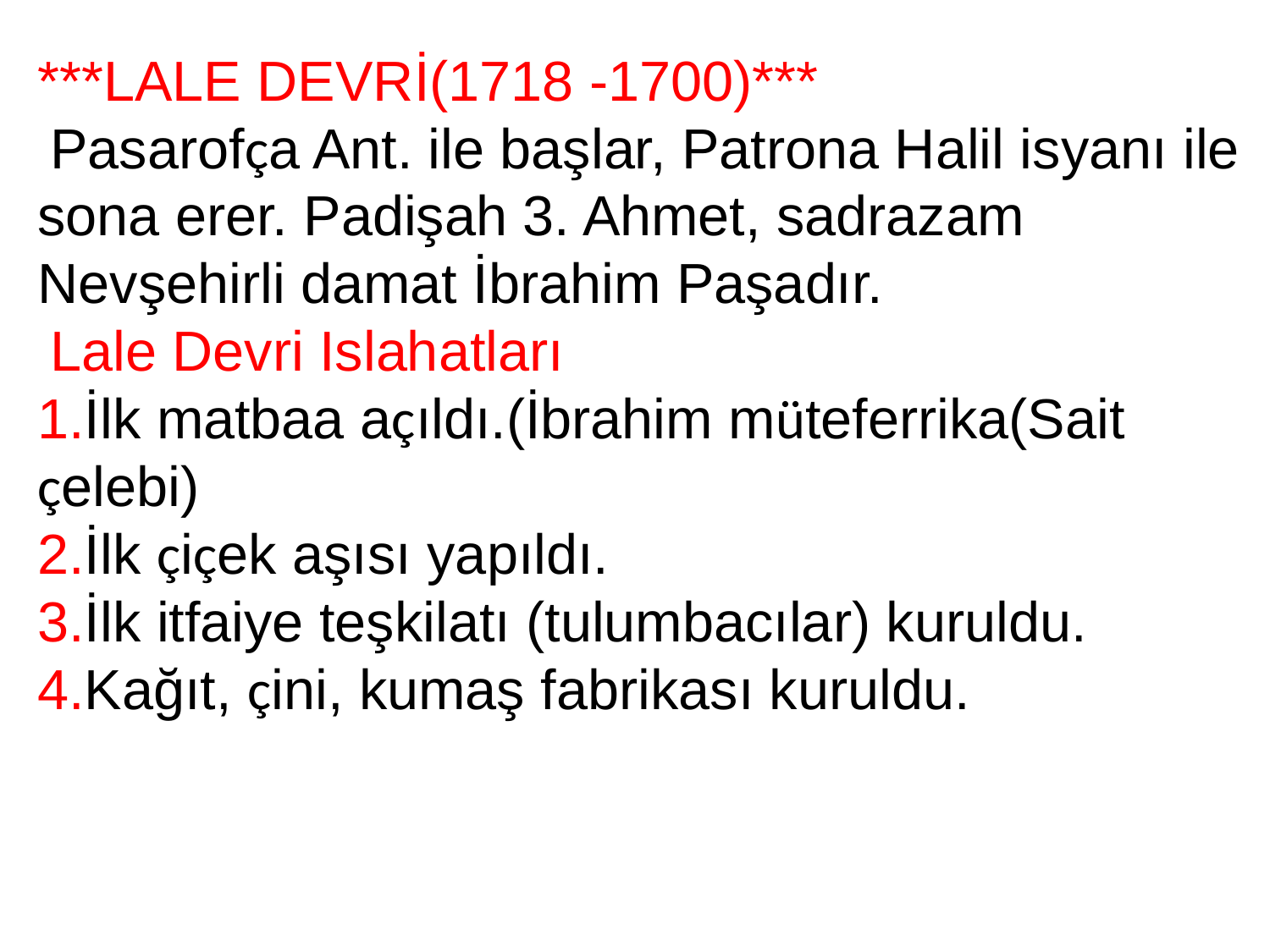

***LALE DEVRİ(1718 -1700)***
 Pasarofça Ant. ile başlar, Patrona Halil isyanı ile sona erer. Padişah 3. Ahmet, sadrazam Nevşehirli damat İbrahim Paşadır.
 Lale Devri Islahatları
1.İlk matbaa açıldı.(İbrahim müteferrika(Sait çelebi)
2.İlk çiçek aşısı yapıldı.
3.İlk itfaiye teşkilatı (tulumbacılar) kuruldu.
4.Kağıt, çini, kumaş fabrikası kuruldu.